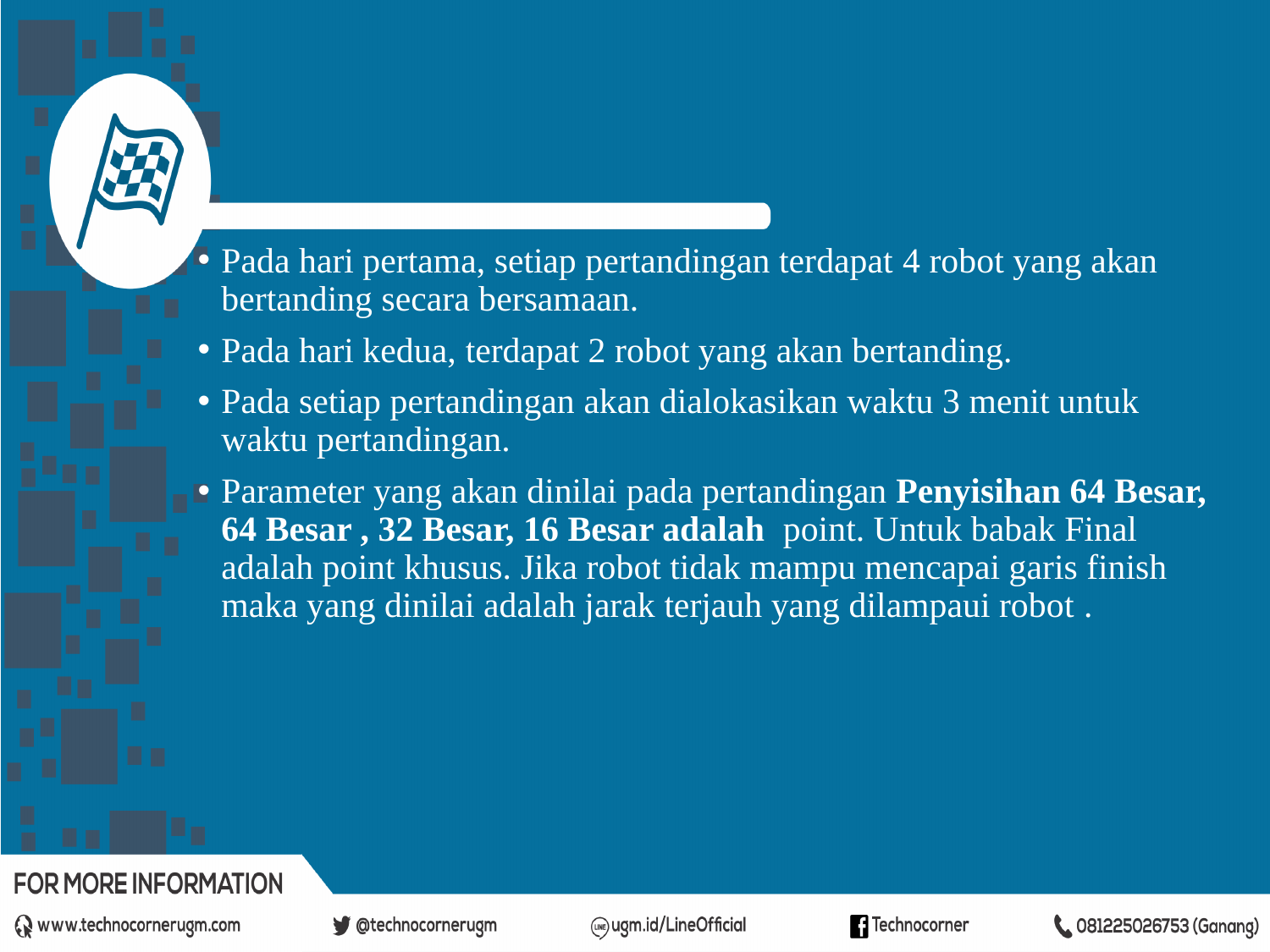

Pada hari pertama, setiap pertandingan terdapat 4 robot yang akan bertanding secara bersamaan.
Pada hari kedua, terdapat 2 robot yang akan bertanding.
Pada setiap pertandingan akan dialokasikan waktu 3 menit untuk waktu pertandingan.
Parameter yang akan dinilai pada pertandingan Penyisihan 64 Besar, 64 Besar , 32 Besar, 16 Besar adalah  point. Untuk babak Final adalah point khusus. Jika robot tidak mampu mencapai garis finish maka yang dinilai adalah jarak terjauh yang dilampaui robot .